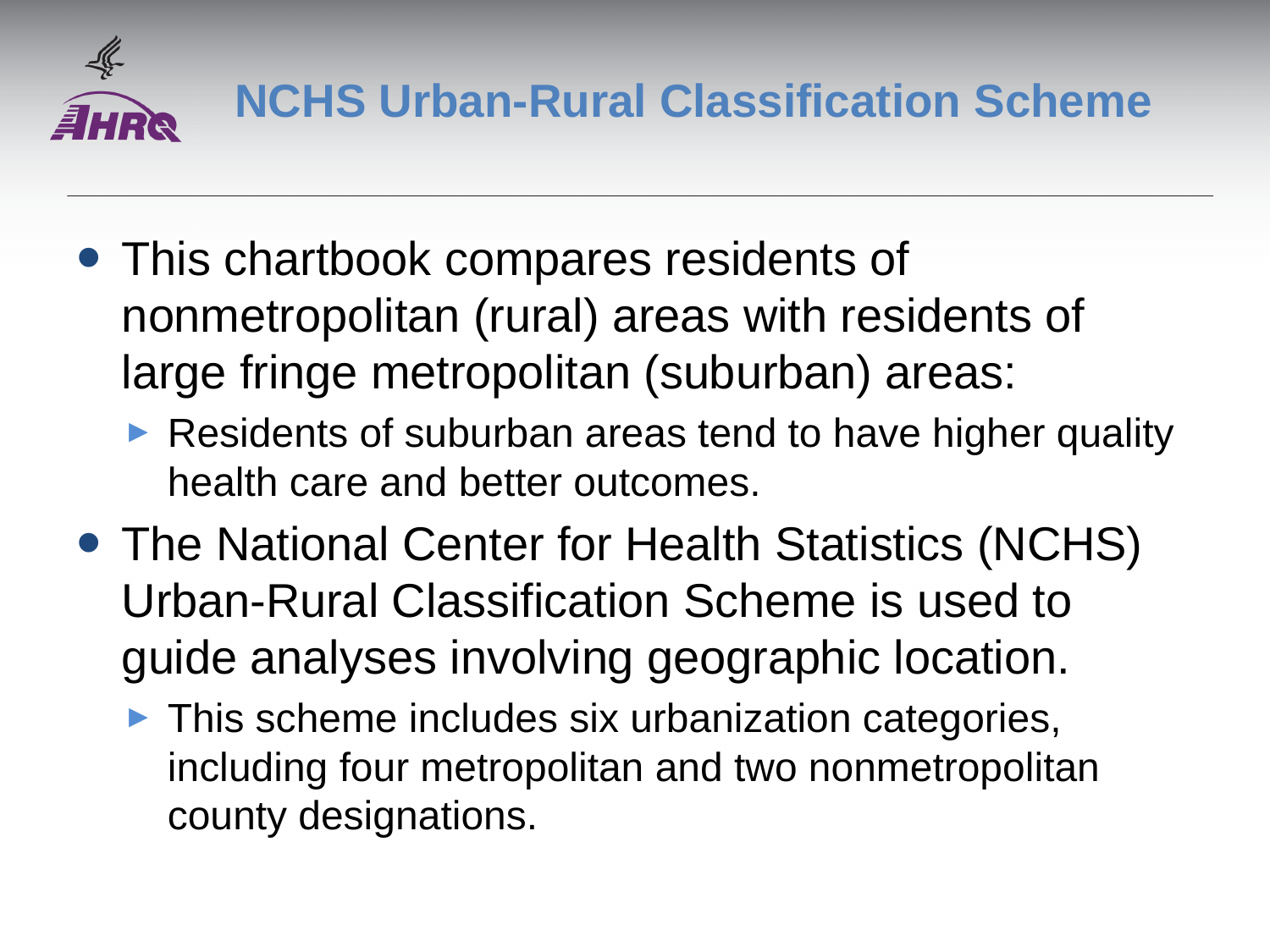

# NCHS Urban-Rural Classification Scheme
This chartbook compares residents of nonmetropolitan (rural) areas with residents of large fringe metropolitan (suburban) areas:
Residents of suburban areas tend to have higher quality health care and better outcomes.
The National Center for Health Statistics (NCHS) Urban-Rural Classification Scheme is used to guide analyses involving geographic location.
This scheme includes six urbanization categories, including four metropolitan and two nonmetropolitan county designations.